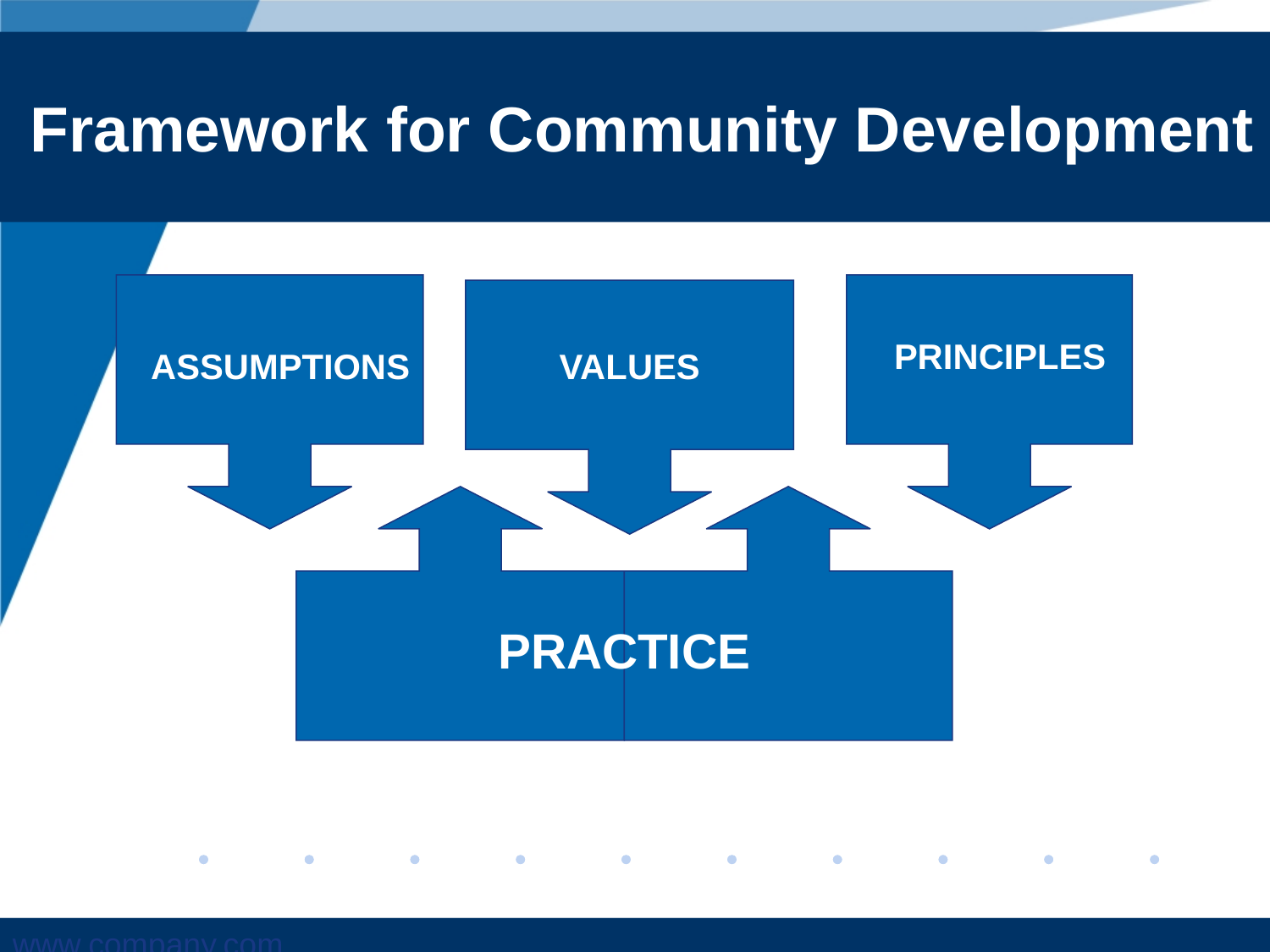

# Framework for Community Development

PRINCIPLES
ASSUMPTIONS
VALUES

PRACTICE